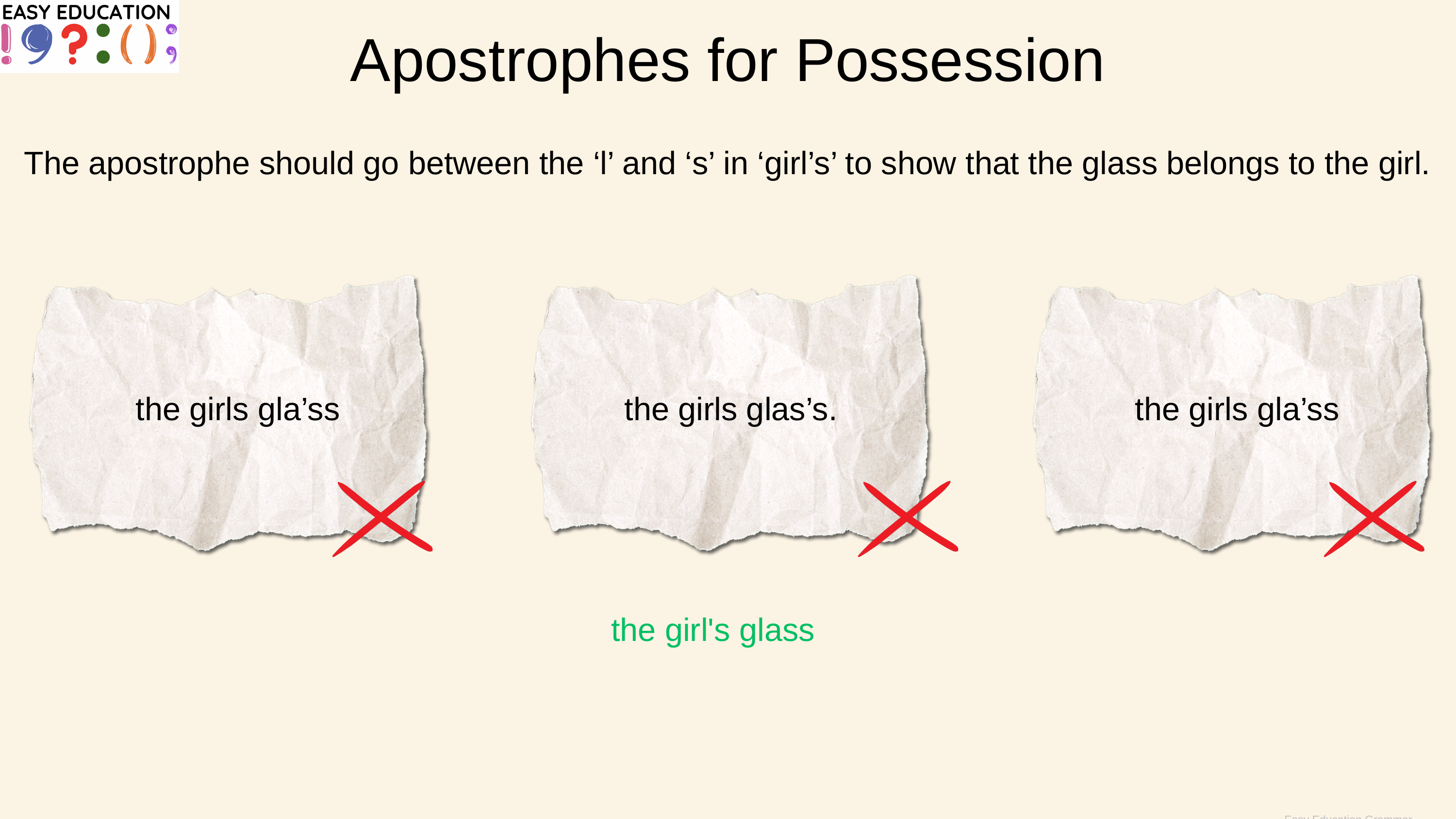

Apostrophes for Possession
The apostrophe should go between the ‘l’ and ‘s’ in ‘girl’s’ to show that the glass belongs to the girl.

 the girls gla’ss
the girls glas’s.
the girls gla’ss

the girl's glass